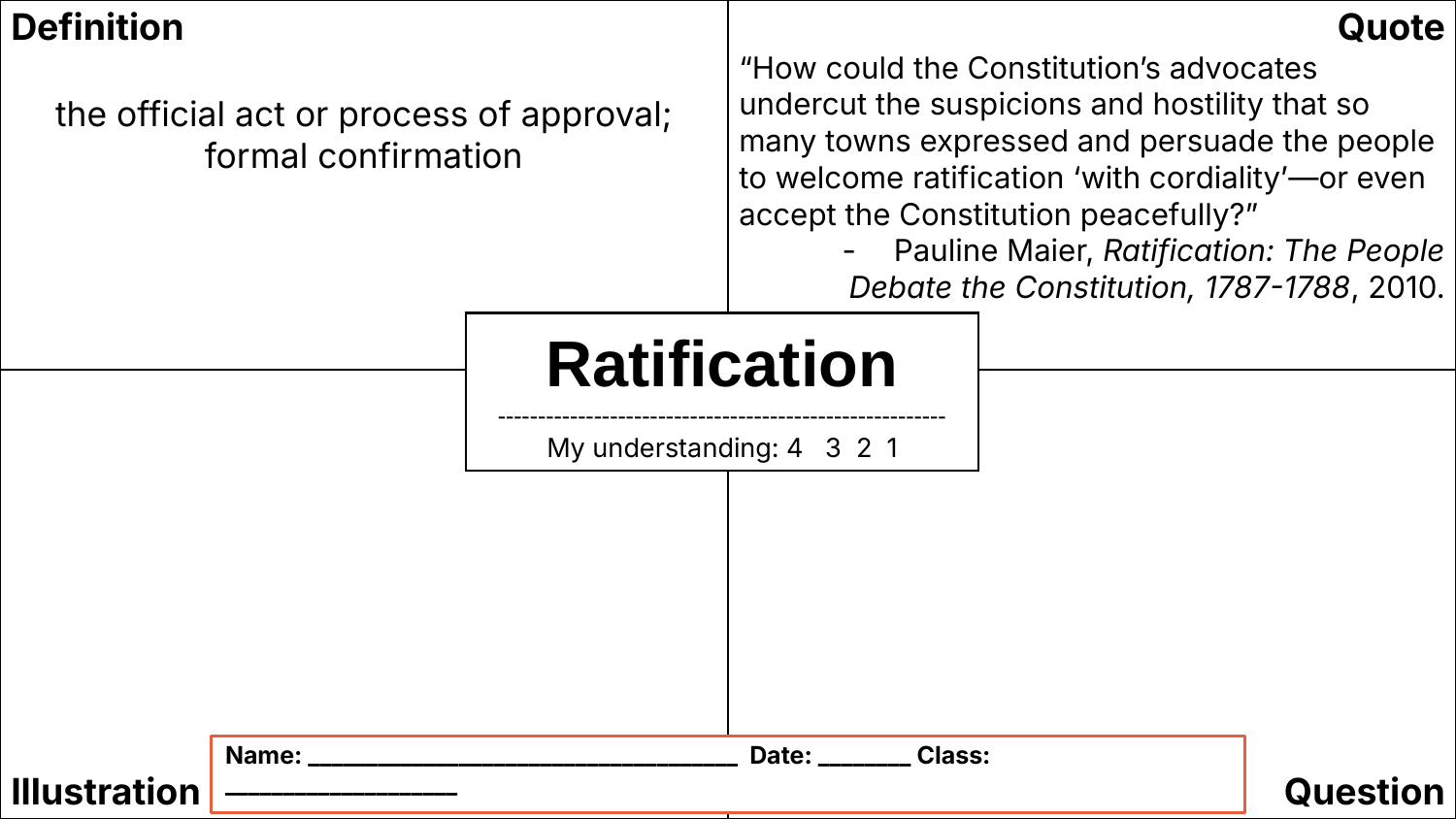

| Definition the official act or process of approval; formal confirmation | Quote “How could the Constitution’s advocates undercut the suspicions and hostility that so many towns expressed and persuade the people to welcome ratification ‘with cordiality’—or even accept the Constitution peacefully?” Pauline Maier, Ratification: The People Debate the Constitution, 1787-1788, 2010. |
| --- | --- |
| Illustration | Question |
Ratification
--------------------------------------------------------
My understanding: 4   3  2  1
Name: _____________________________________  Date: ________ Class: ____________________